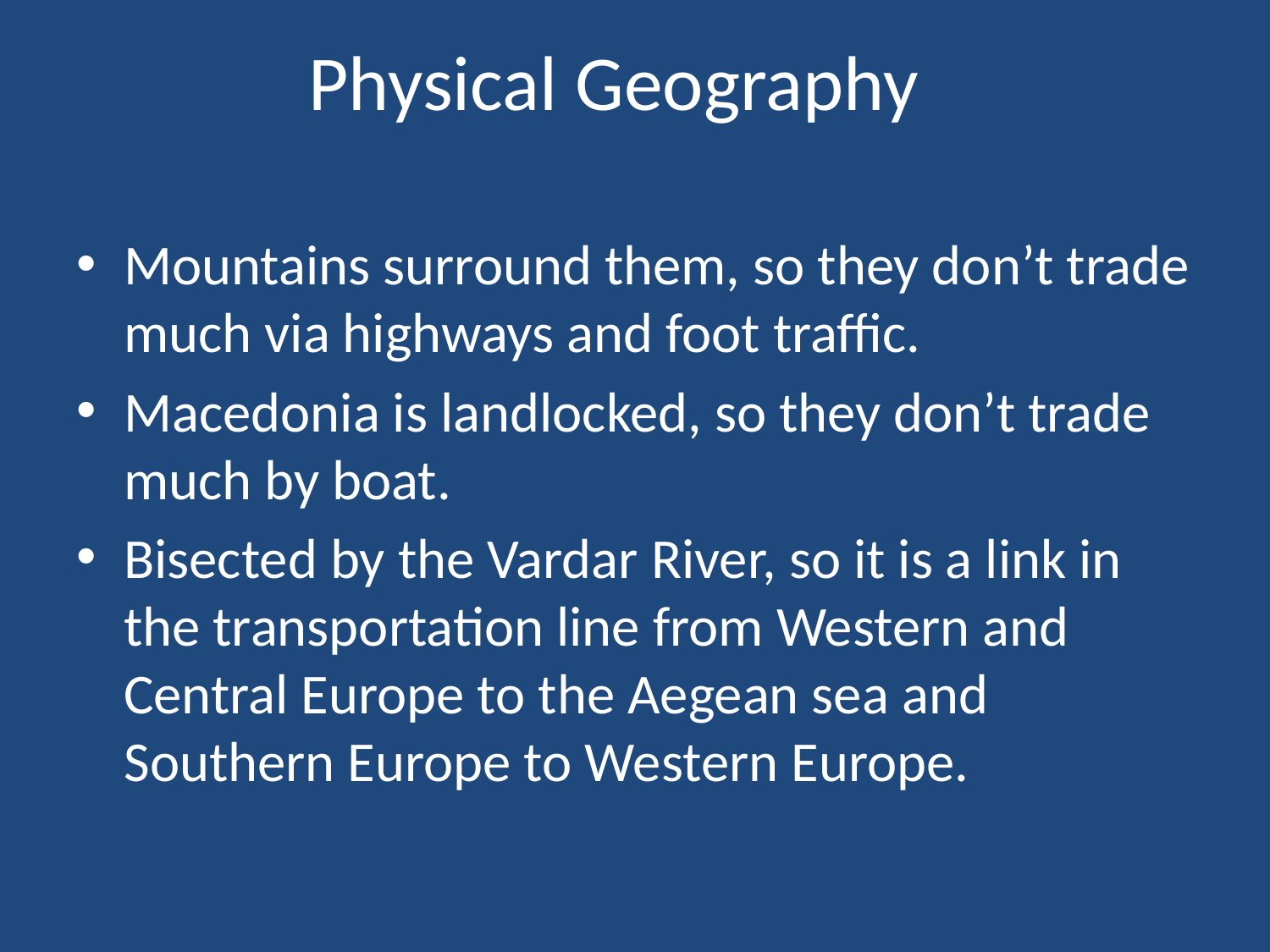

# Physical Geography
Mountains surround them, so they don’t trade much via highways and foot traffic.
Macedonia is landlocked, so they don’t trade much by boat.
Bisected by the Vardar River, so it is a link in the transportation line from Western and Central Europe to the Aegean sea and Southern Europe to Western Europe.